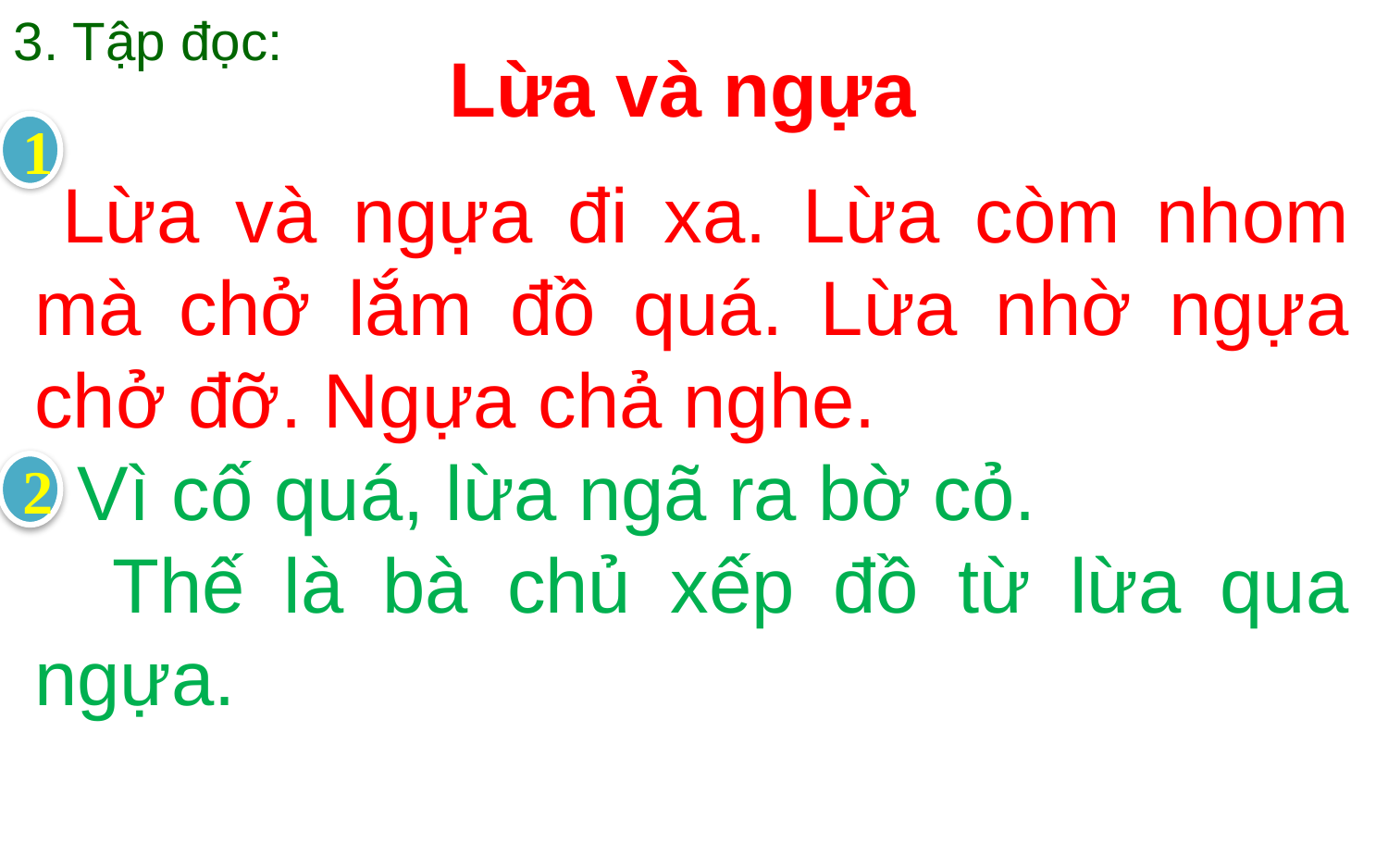

3. Tập đọc:
Lừa và ngựa
1
 Lừa và ngựa đi xa. Lừa còm nhom mà chở lắm đồ quá. Lừa nhờ ngựa chở đỡ. Ngựa chả nghe.
  Vì cố quá, lừa ngã ra bờ cỏ.
  Thế là bà chủ xếp đồ từ lừa qua ngựa.
2